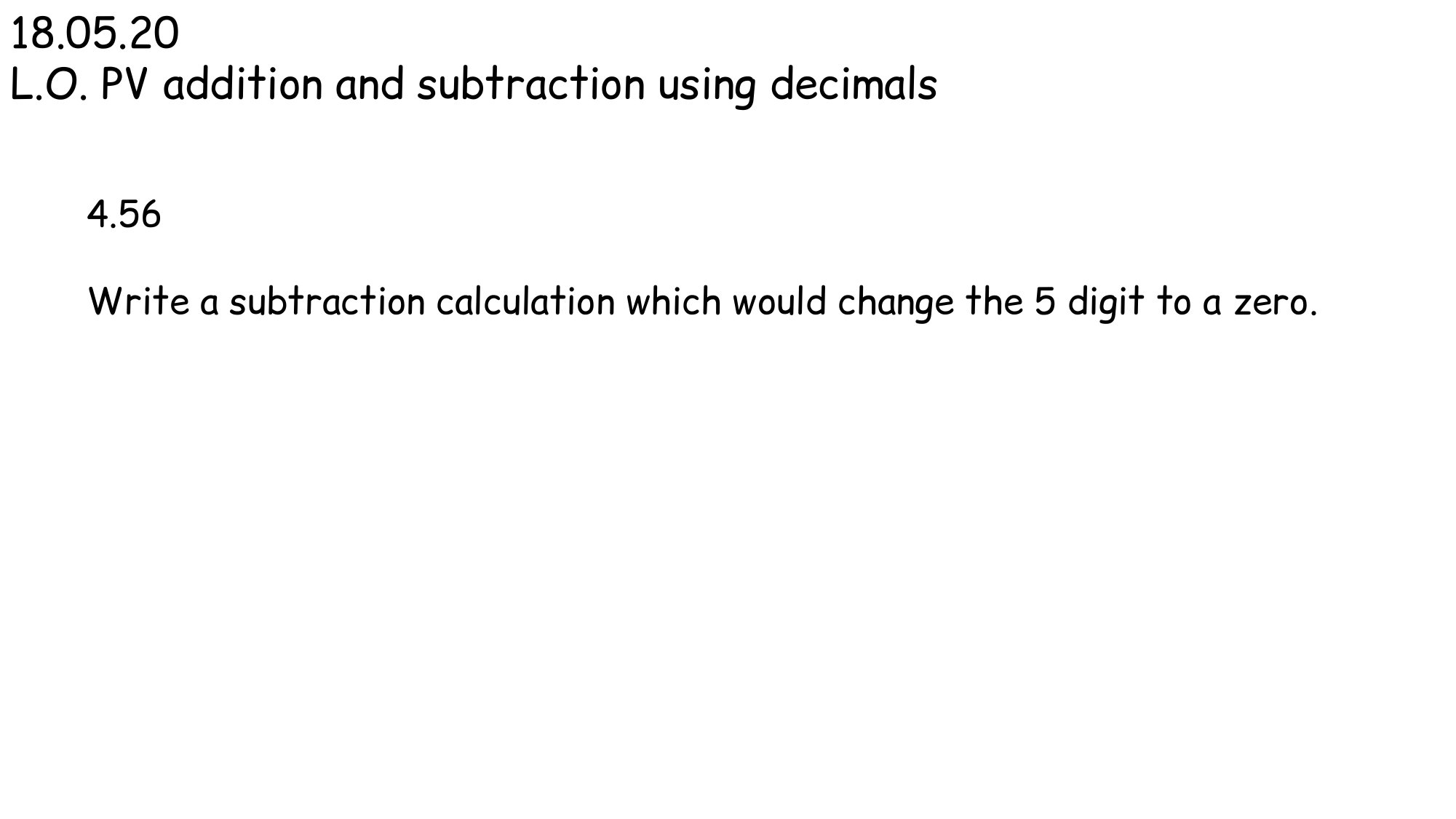

18.05.20
L.O. PV addition and subtraction using decimals
4.56

Write a subtraction calculation which would change the 5 digit to a zero.